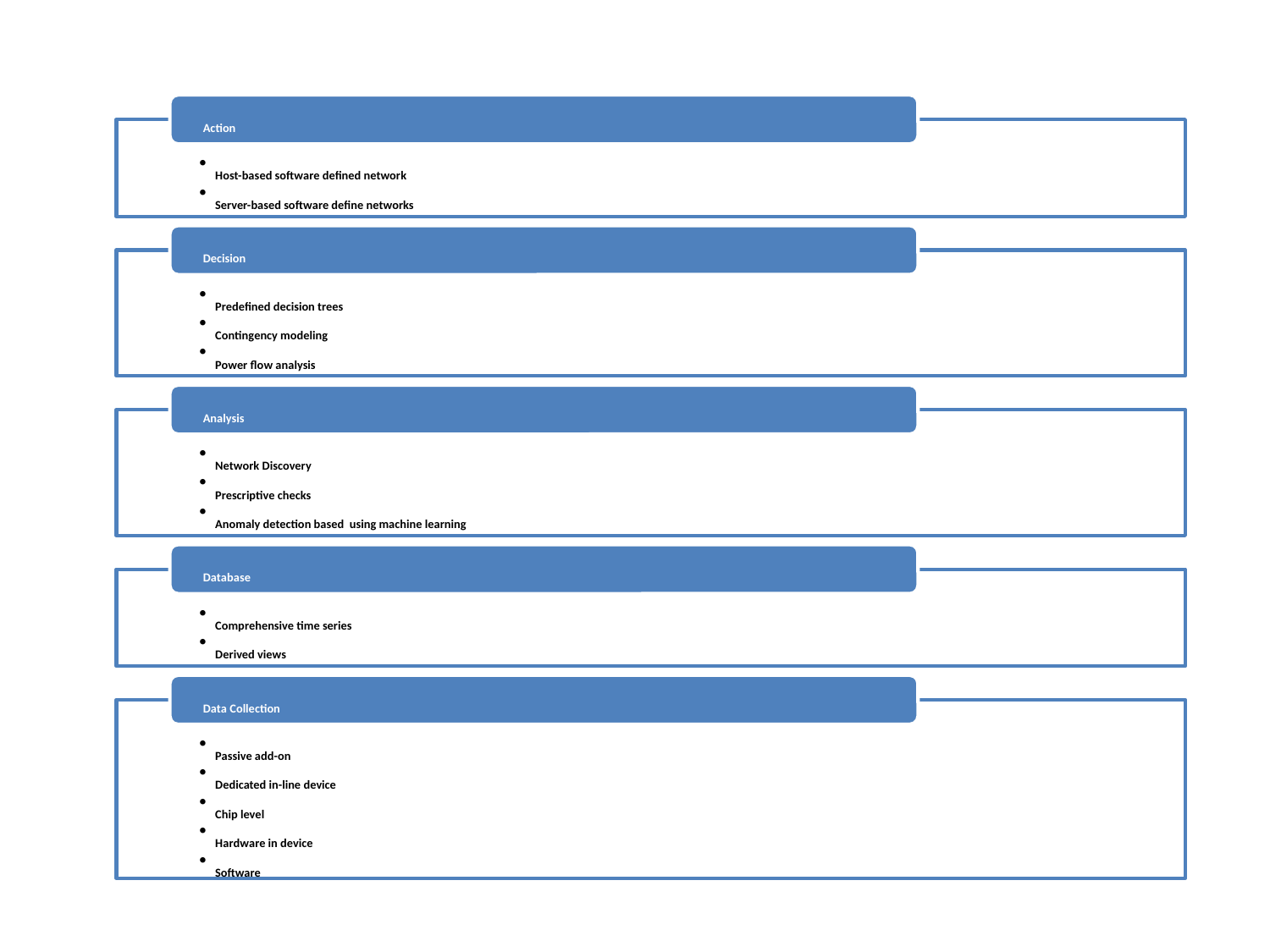

Host-based software defined network
Server-based software define networks
Action
Predefined decision trees
Contingency modeling
Power flow analysis
Decision
Network Discovery
Prescriptive checks
Anomaly detection based  using machine learning
Analysis
Comprehensive time series
Derived views
Database
Passive add-on
Dedicated in-line device
Chip level
Hardware in device
Software
Data Collection